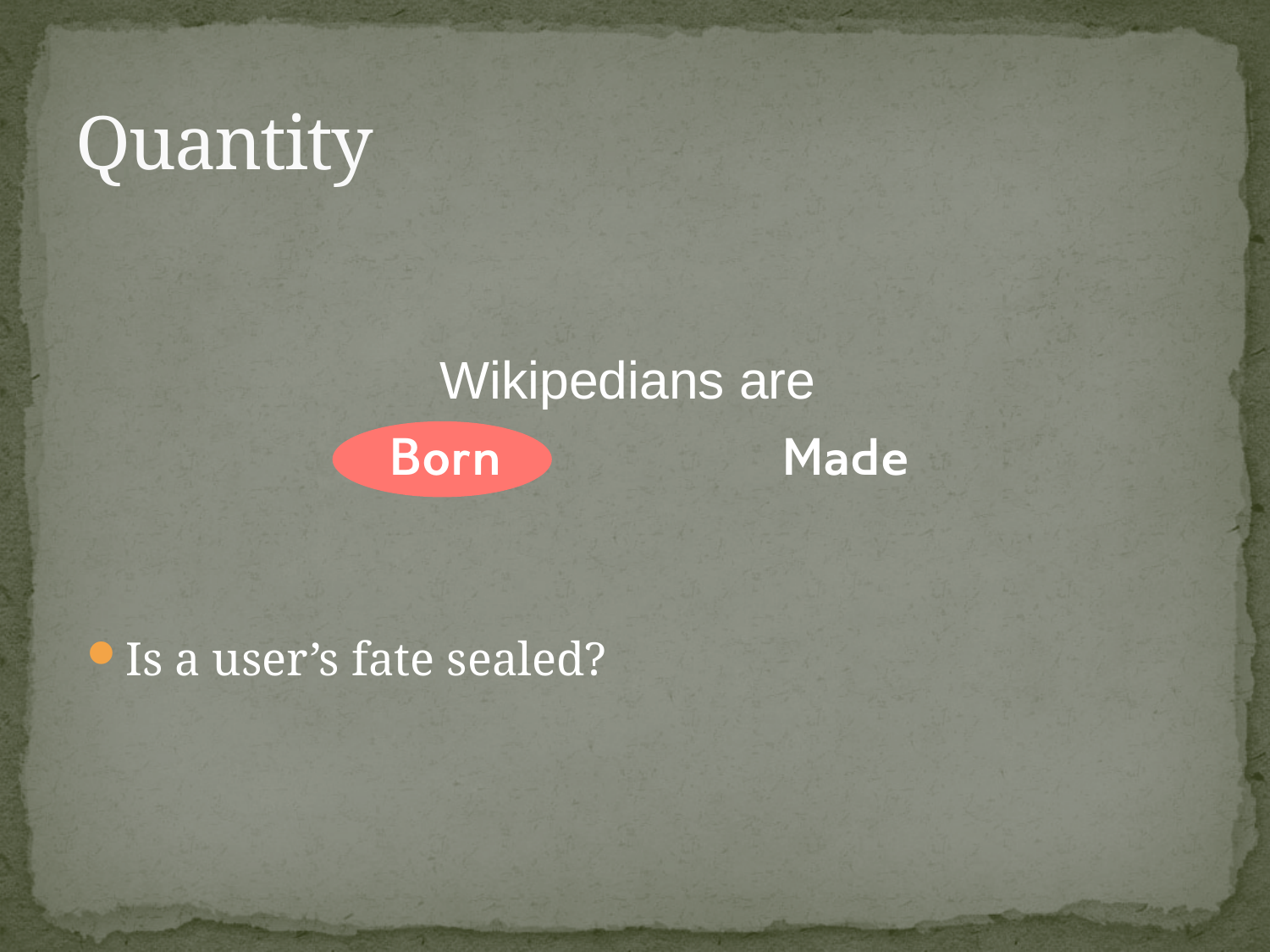

# Quantity
Wikipedians are
Born
Made

Is a user’s fate sealed?